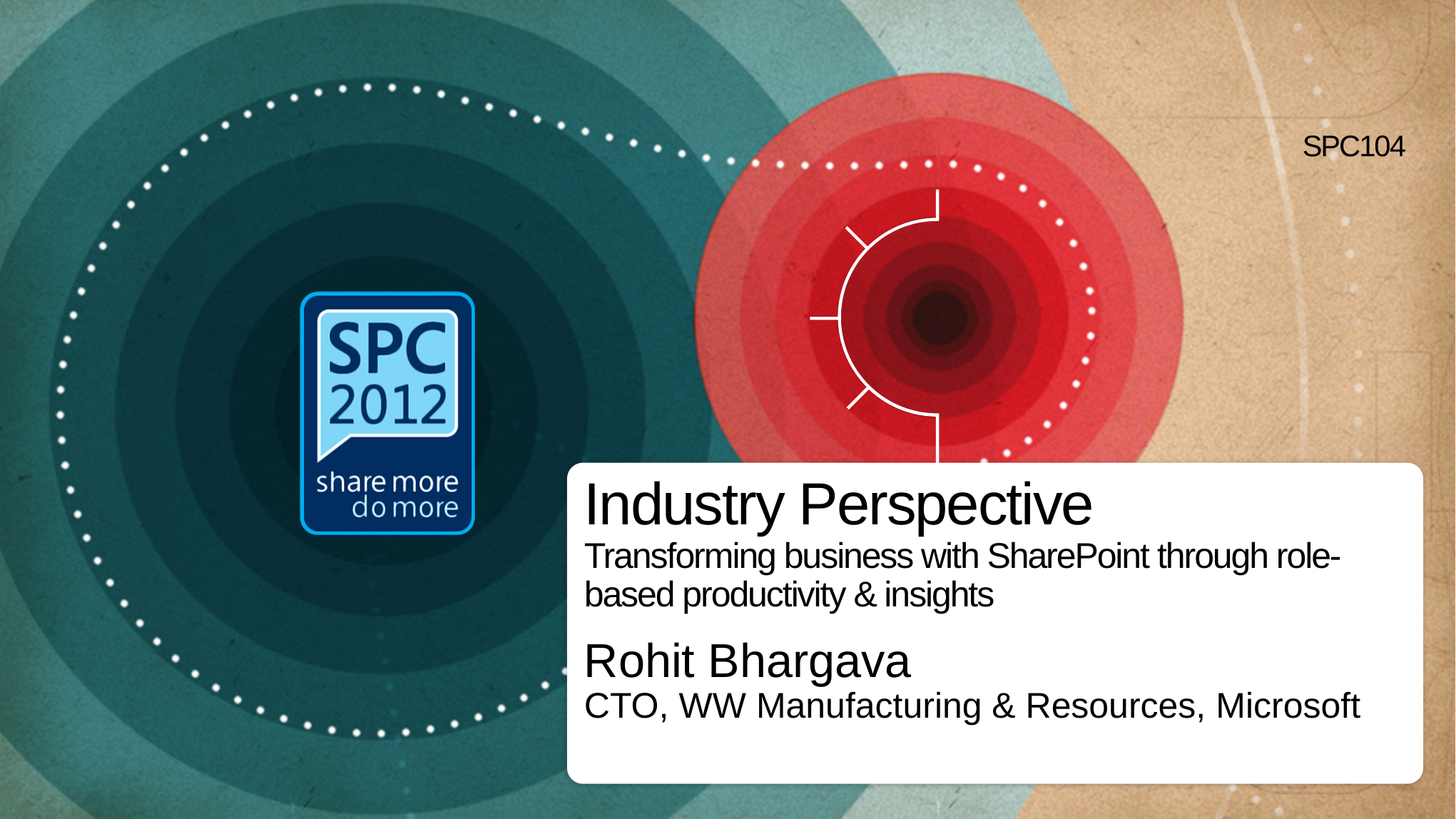

SPC104
# Industry Perspective Transforming business with SharePoint through role-based productivity & insights
Rohit Bhargava
CTO, WW Manufacturing & Resources, Microsoft